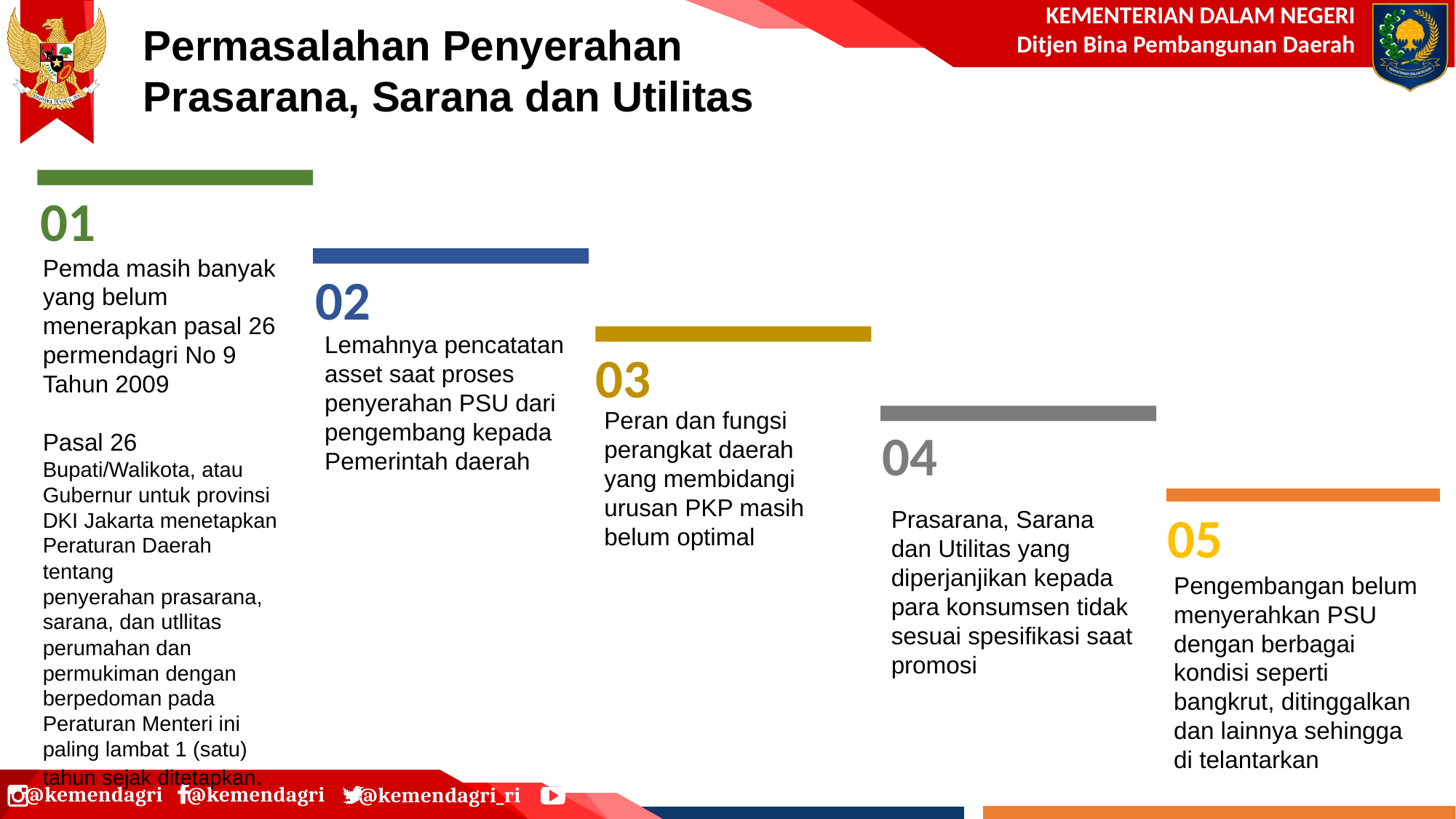

Permasalahan Penyerahan Prasarana, Sarana dan Utilitas

01

02
Lemahnya pencatatan asset saat proses penyerahan PSU dari pengembang kepada Pemerintah daerah

03
Peran dan fungsi perangkat daerah yang membidangi urusan PKP masih belum optimal

04
Prasarana, Sarana dan Utilitas yang diperjanjikan kepada para konsumsen tidak sesuai spesifikasi saat promosi
Pemda masih banyak yang belum menerapkan pasal 26 permendagri No 9 Tahun 2009

Pasal 26
Bupati/Walikota, atau Gubernur untuk provinsi DKI Jakarta menetapkan Peraturan Daerah tentang
penyerahan prasarana, sarana, dan utllitas perumahan dan permukiman dengan berpedoman pada
Peraturan Menteri ini paling lambat 1 (satu) tahun sejak ditetapkan.

05
Pengembangan belum menyerahkan PSU dengan berbagai kondisi seperti bangkrut, ditinggalkan dan lainnya sehingga di telantarkan